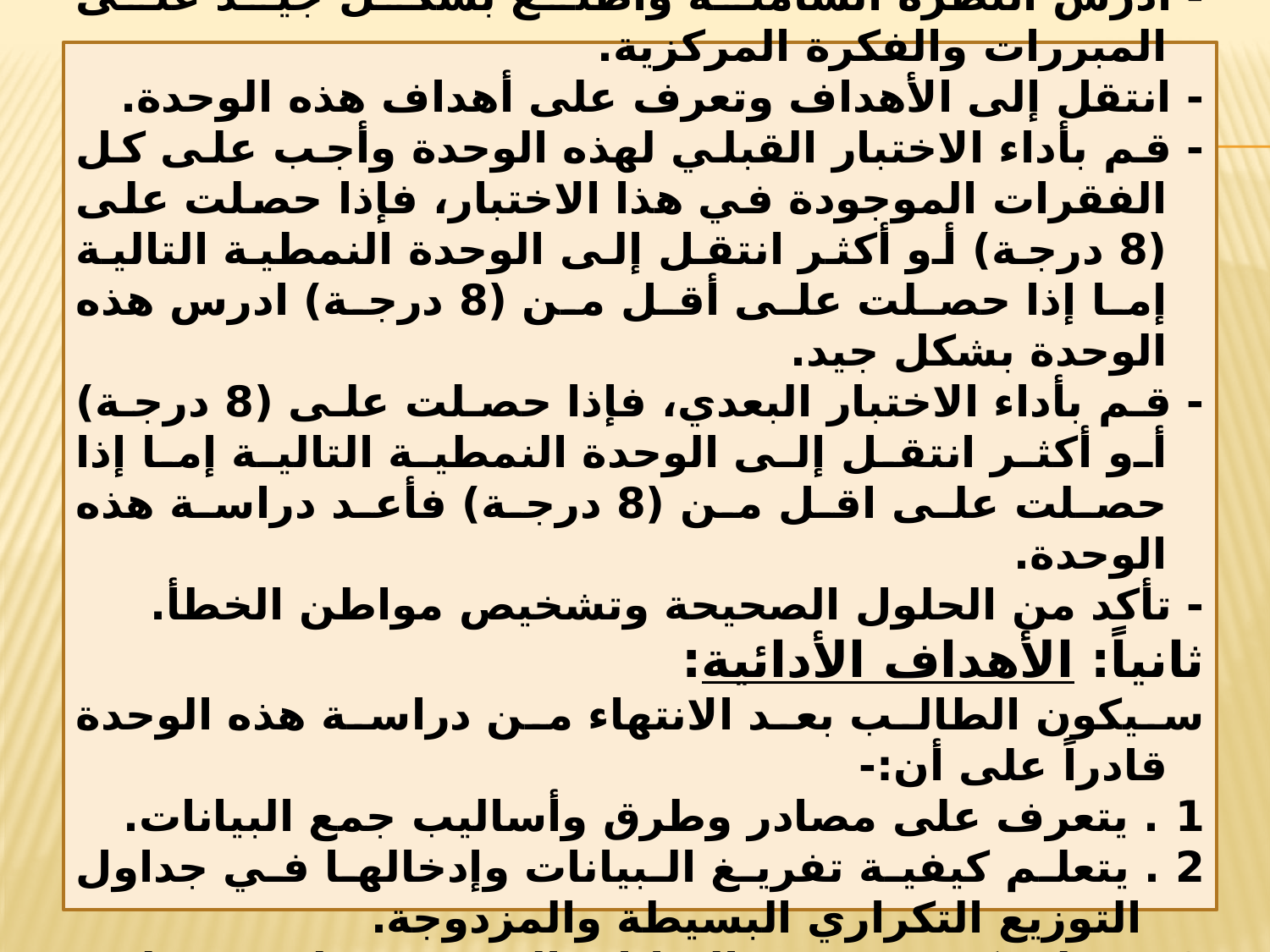

4 . التعليمات:
- ادرس النظرة الشاملة وأطلع بشكل جيد على المبررات والفكرة المركزية.
- انتقل إلى الأهداف وتعرف على أهداف هذه الوحدة.
- قم بأداء الاختبار القبلي لهذه الوحدة وأجب على كل الفقرات الموجودة في هذا الاختبار، فإذا حصلت على (8 درجة) أو أكثر انتقل إلى الوحدة النمطية التالية إما إذا حصلت على أقل من (8 درجة) ادرس هذه الوحدة بشكل جيد.
- قم بأداء الاختبار البعدي، فإذا حصلت على (8 درجة) أو أكثر انتقل إلى الوحدة النمطية التالية إما إذا حصلت على اقل من (8 درجة) فأعد دراسة هذه الوحدة.
- تأكد من الحلول الصحيحة وتشخيص مواطن الخطأ.
ثانياً: الأهداف الأدائية:
	سيكون الطالب بعد الانتهاء من دراسة هذه الوحدة قادراً على أن:-
1 . يتعرف على مصادر وطرق وأساليب جمع البيانات.
2 . يتعلم كيفية تفريغ البيانات وإدخالها في جداول التوزيع التكراري البسيطة والمزدوجة.
3 . يتعلم كيفية رسم البيانات المبوبة وبطرق مختلفة للرسم البياني لتوضيحها وسهولة فهمها.